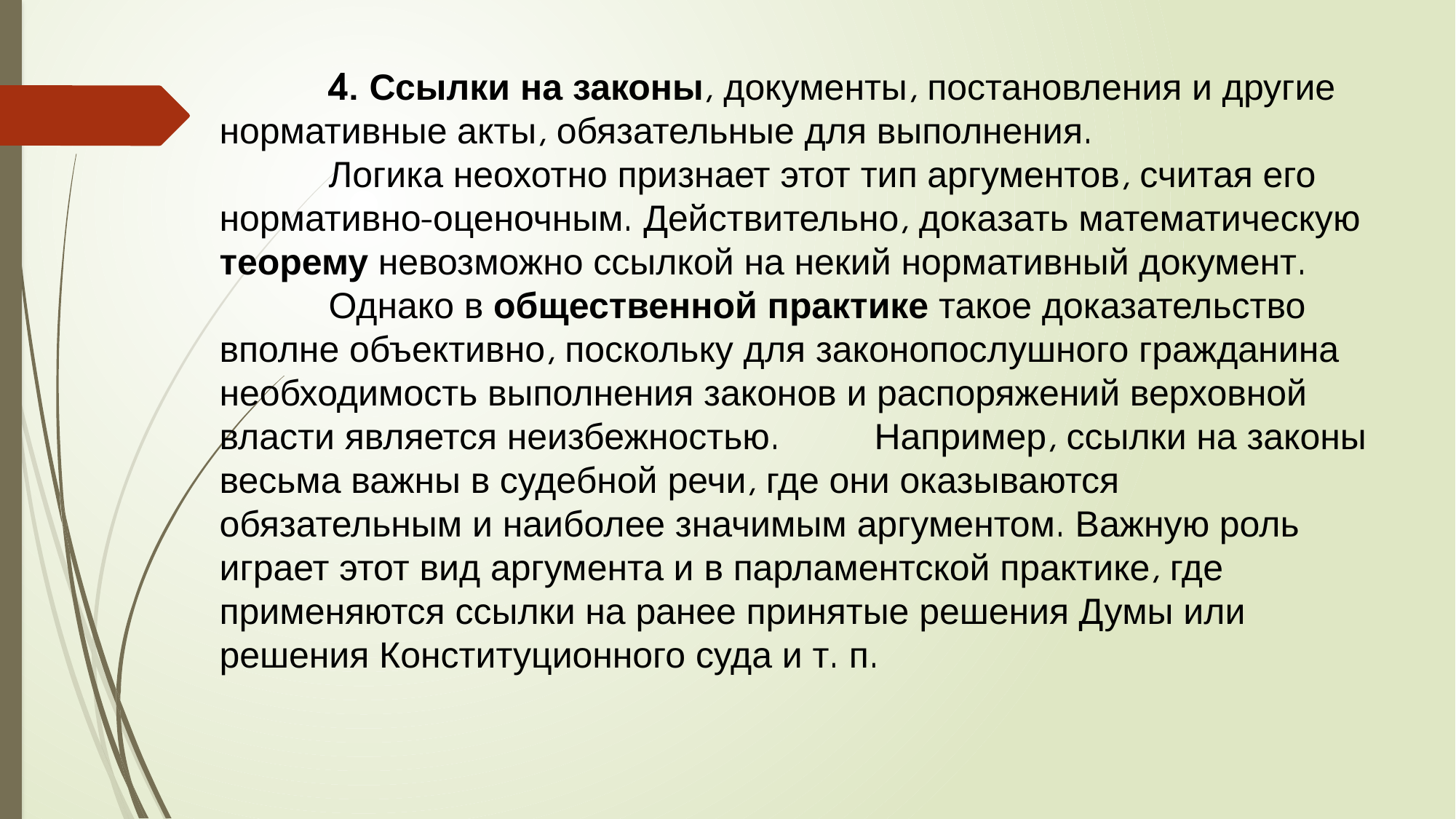

4. Ссылки на законы, документы, постановления и другие нормативные акты, обязательные для выполнения.
	Логика неохотно признает этот тип аргументов, считая его нормативно-оценочным. Действительно, доказать математическую теорему невозможно ссылкой на некий нормативный документ.
	Однако в общественной практике такое доказательство вполне объективно, поскольку для законопослушного гражданина необходимость выполнения законов и распоряжений верховной власти является неизбежностью. 	Например, ссылки на законы весьма важны в судебной речи, где они оказываются обязательным и наиболее значимым аргументом. Важную роль играет этот вид аргумента и в парламентской практике, где применяются ссылки на ранее принятые решения Думы или решения Конституционного суда и т. п.